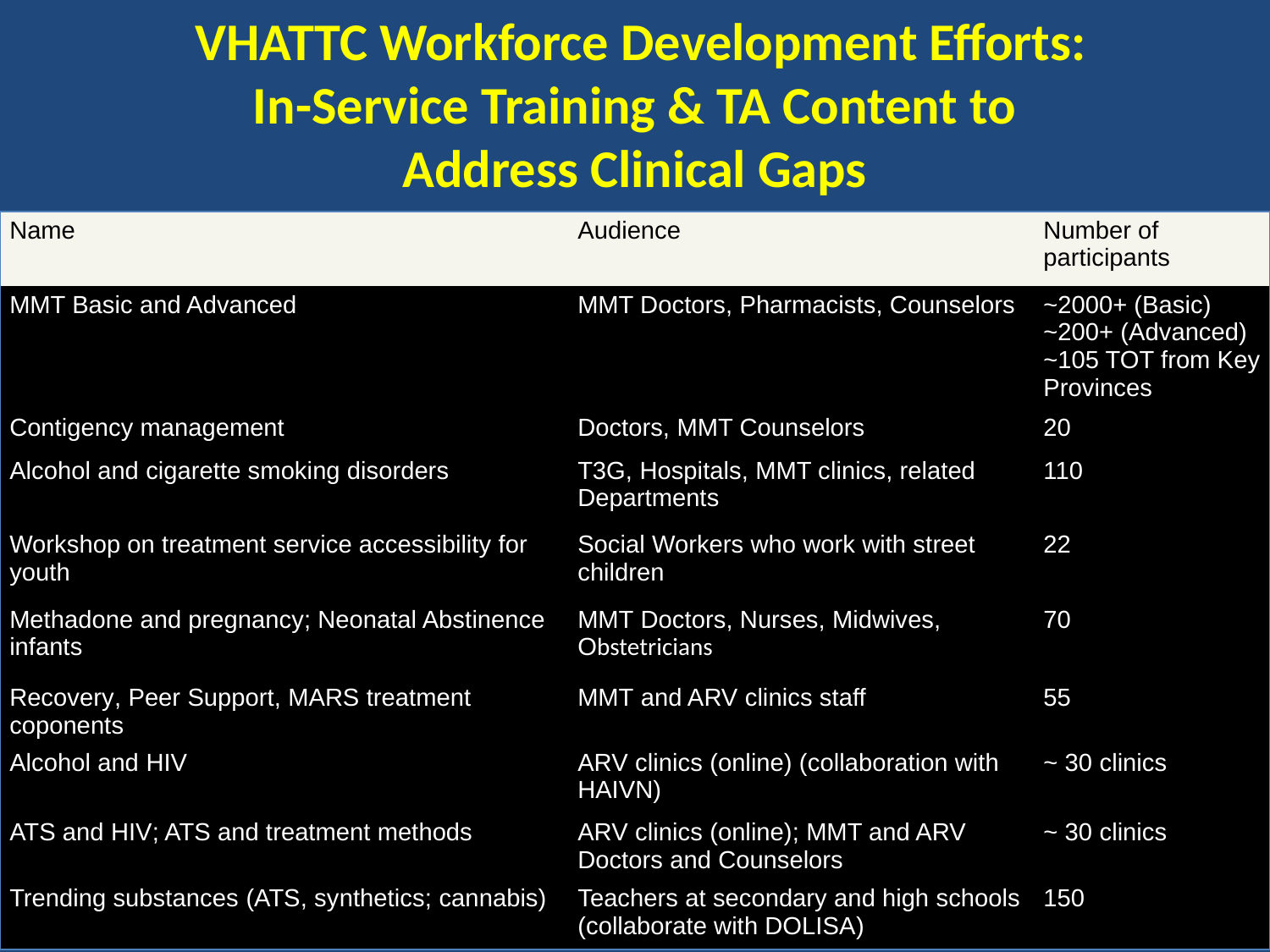

# VHATTC Workforce Development Efforts: In-Service Training & TA Content to Address Clinical Gaps
| Name | Audience | Number of participants |
| --- | --- | --- |
| MMT Basic and Advanced | MMT Doctors, Pharmacists, Counselors | ~2000+ (Basic) ~200+ (Advanced) ~105 TOT from Key Provinces |
| Contigency management | Doctors, MMT Counselors | 20 |
| Alcohol and cigarette smoking disorders | T3G, Hospitals, MMT clinics, related Departments | 110 |
| Workshop on treatment service accessibility for youth | Social Workers who work with street children | 22 |
| Methadone and pregnancy; Neonatal Abstinence infants | MMT Doctors, Nurses, Midwives, Obstetricians | 70 |
| Recovery, Peer Support, MARS treatment coponents | MMT and ARV clinics staff | 55 |
| Alcohol and HIV | ARV clinics (online) (collaboration with HAIVN) | ~ 30 clinics |
| ATS and HIV; ATS and treatment methods | ARV clinics (online); MMT and ARV Doctors and Counselors | ~ 30 clinics |
| Trending substances (ATS, synthetics; cannabis) | Teachers at secondary and high schools (collaborate with DOLISA) | 150 |